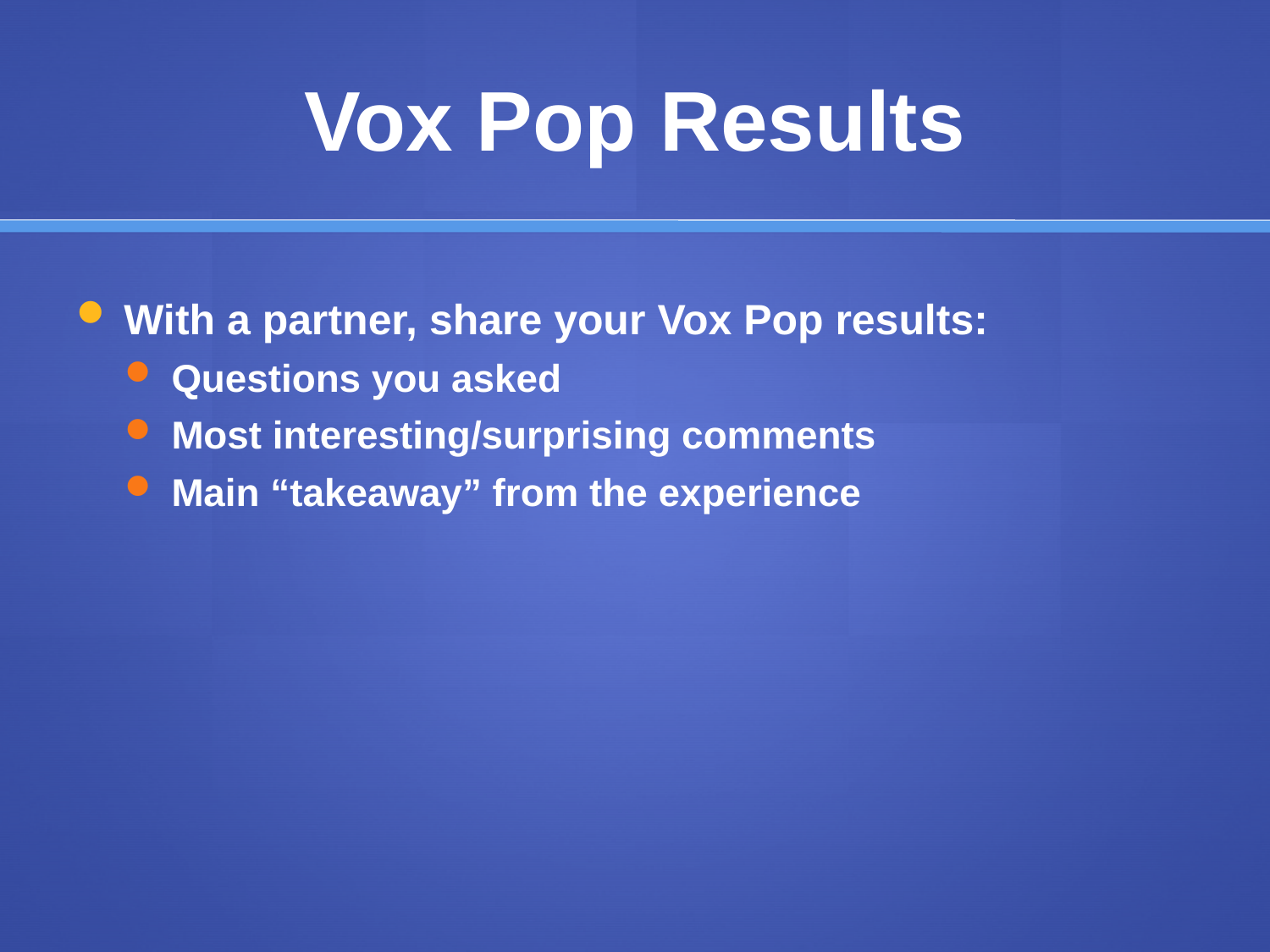

# Vox Pop Results
With a partner, share your Vox Pop results:
Questions you asked
Most interesting/surprising comments
Main “takeaway” from the experience